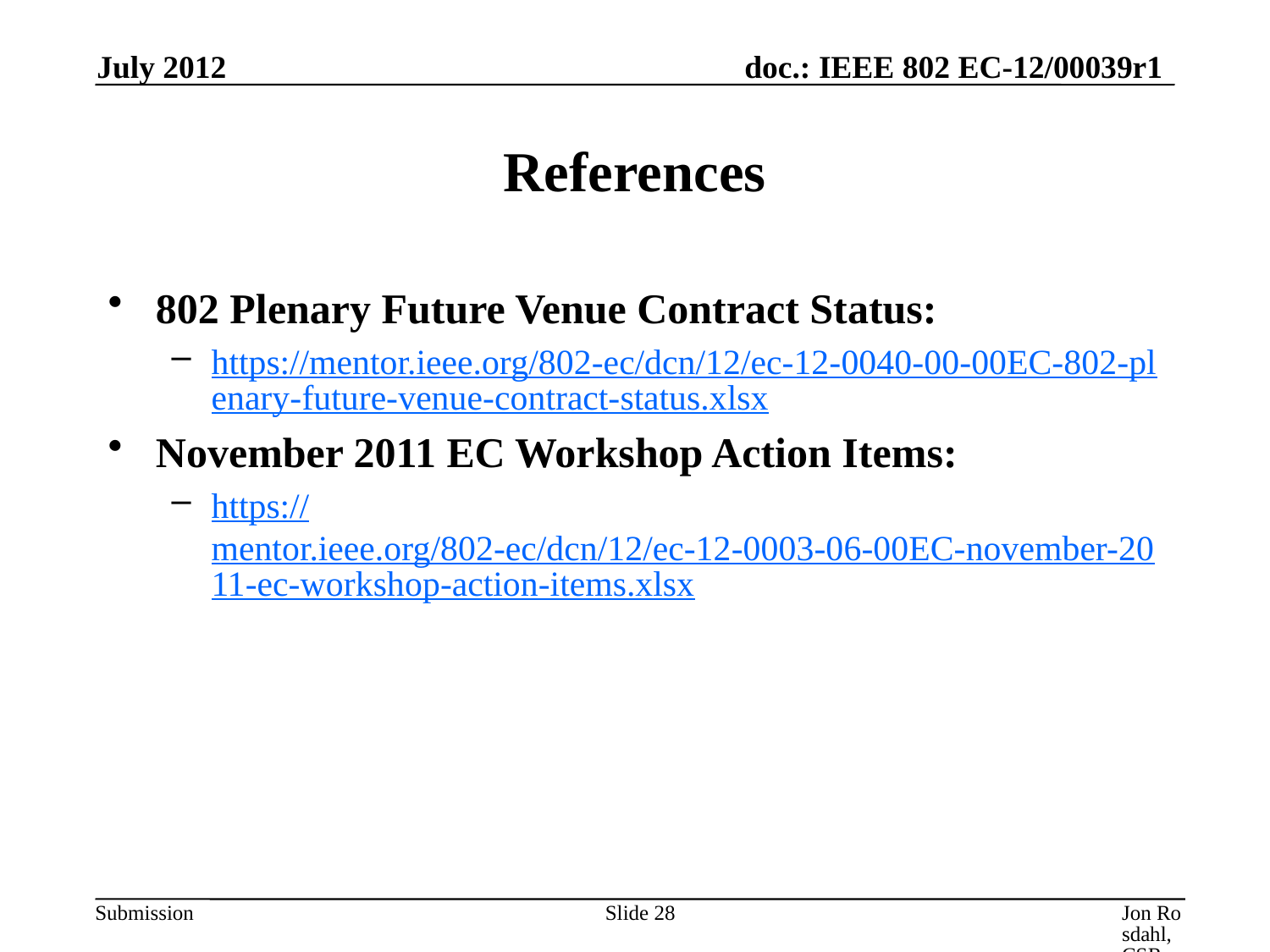

July 2012
# References
802 Plenary Future Venue Contract Status:
https://mentor.ieee.org/802-ec/dcn/12/ec-12-0040-00-00EC-802-plenary-future-venue-contract-status.xlsx
November 2011 EC Workshop Action Items:
https://mentor.ieee.org/802-ec/dcn/12/ec-12-0003-06-00EC-november-2011-ec-workshop-action-items.xlsx

Slide 28
Jon Rosdahl, CSR